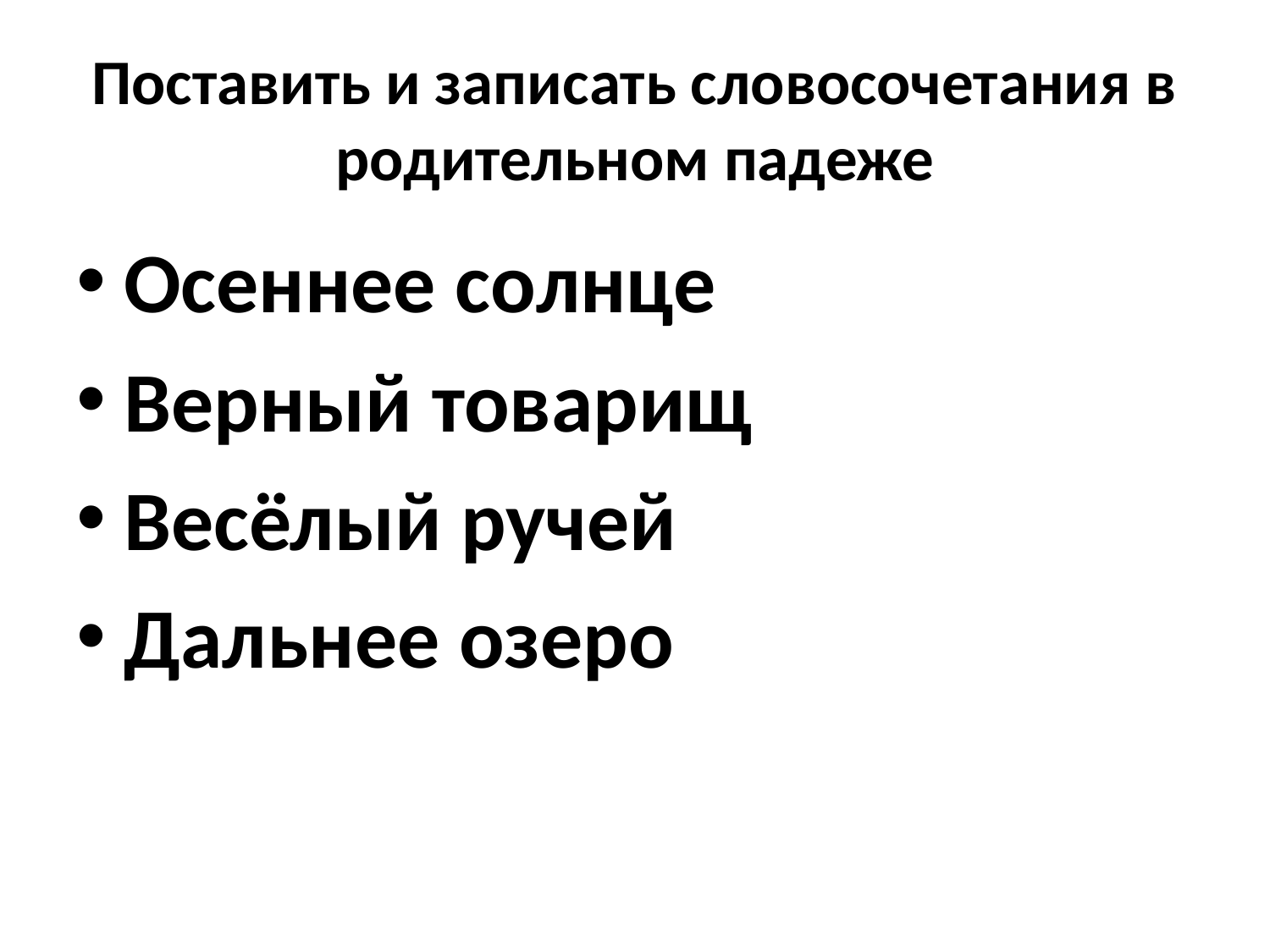

# Поставить и записать словосочетания в родительном падеже
Осеннее солнце
Верный товарищ
Весёлый ручей
Дальнее озеро